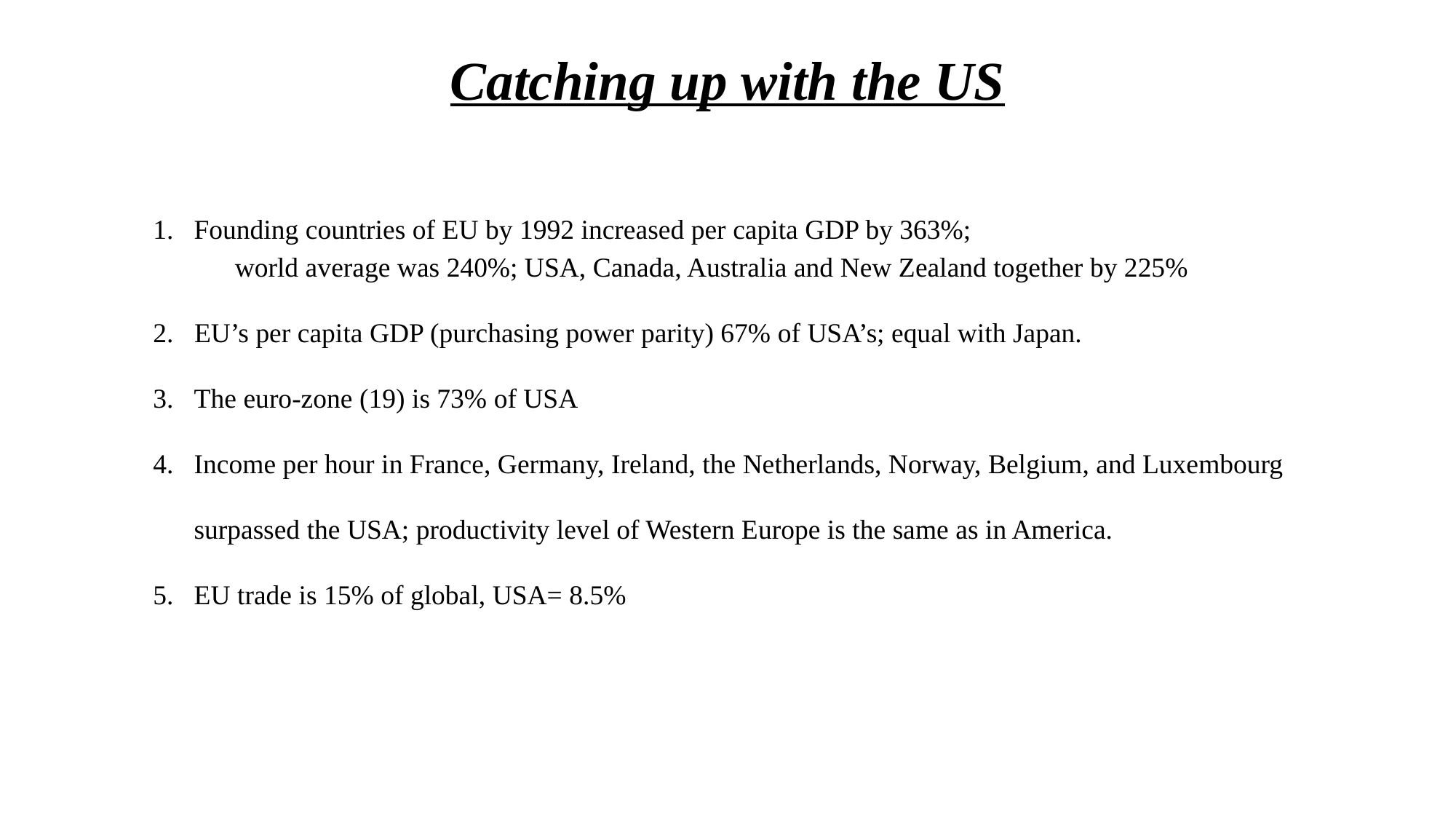

# Catching up with the US
Founding countries of EU by 1992 increased per capita GDP by 363%;
world average was 240%; USA, Canada, Australia and New Zealand together by 225%
2.   EU’s per capita GDP (purchasing power parity) 67% of USA’s; equal with Japan.
The euro-zone (19) is 73% of USA
Income per hour in France, Germany, Ireland, the Netherlands, Norway, Belgium, and Luxembourg surpassed the USA; productivity level of Western Europe is the same as in America.
EU trade is 15% of global, USA= 8.5%